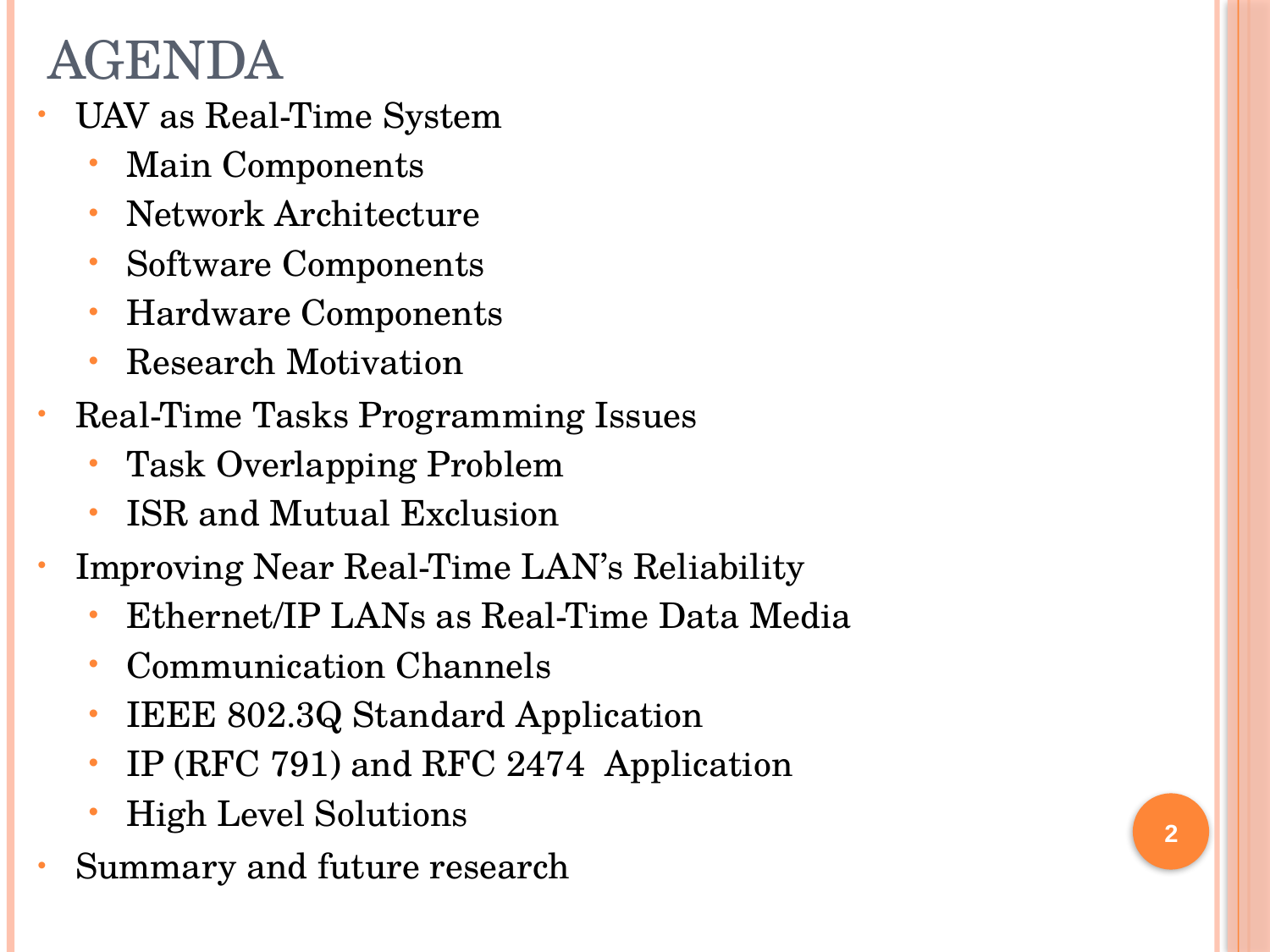

# Agenda
UAV as Real-Time System
Main Components
Network Architecture
Software Components
Hardware Components
Research Motivation
Real-Time Tasks Programming Issues
Task Overlapping Problem
ISR and Mutual Exclusion
Improving Near Real-Time LAN’s Reliability
Ethernet/IP LANs as Real-Time Data Media
Communication Channels
IEEE 802.3Q Standard Application
IP (RFC 791) and RFC 2474  Application
High Level Solutions
Summary and future research

2